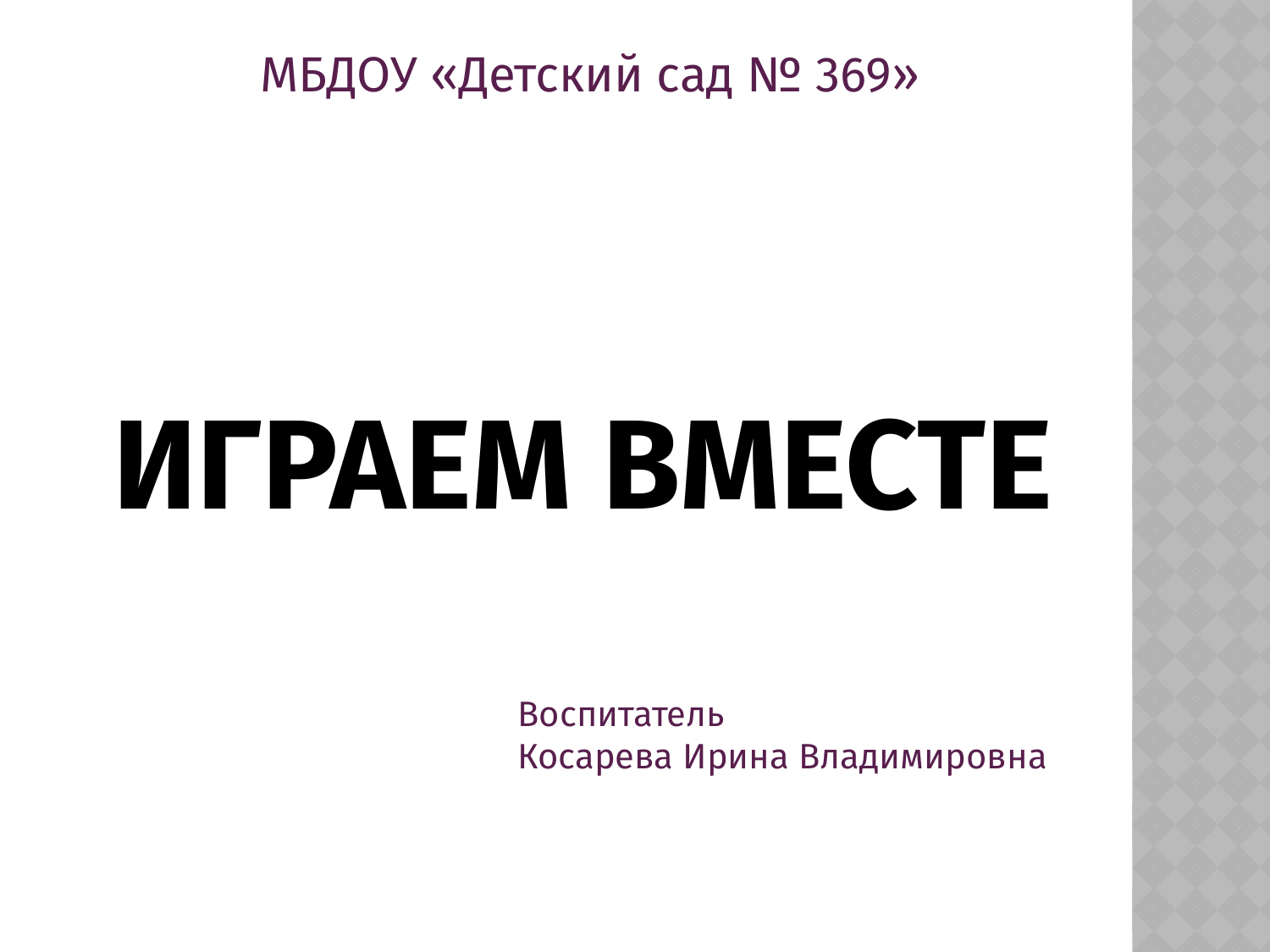

МБДОУ «Детский сад № 369»
# ИГРАЕМ ВМЕСТЕ
Воспитатель
Косарева Ирина Владимировна